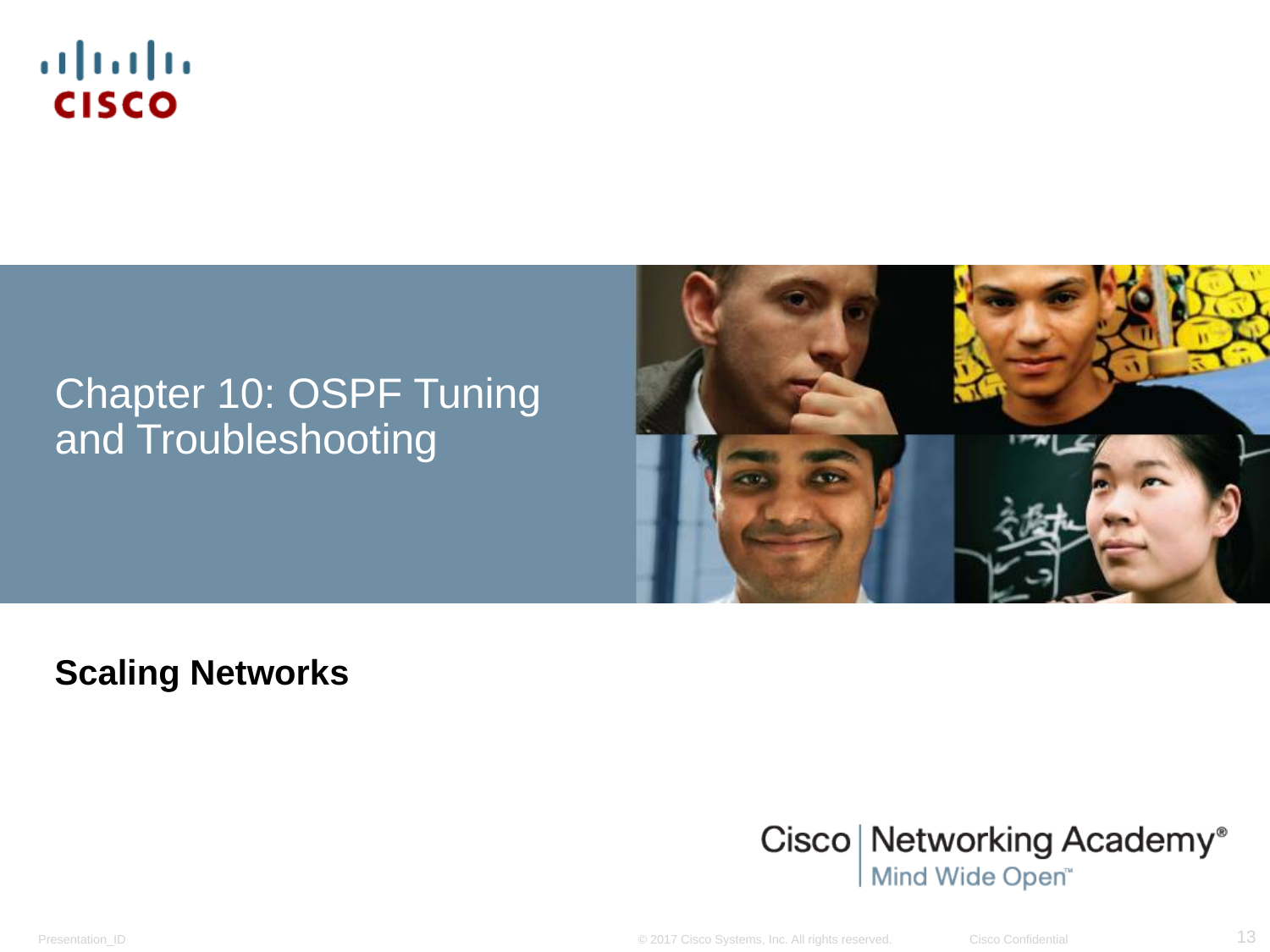

# Chapter 10: OSPF Tuning and Troubleshooting
Scaling Networks